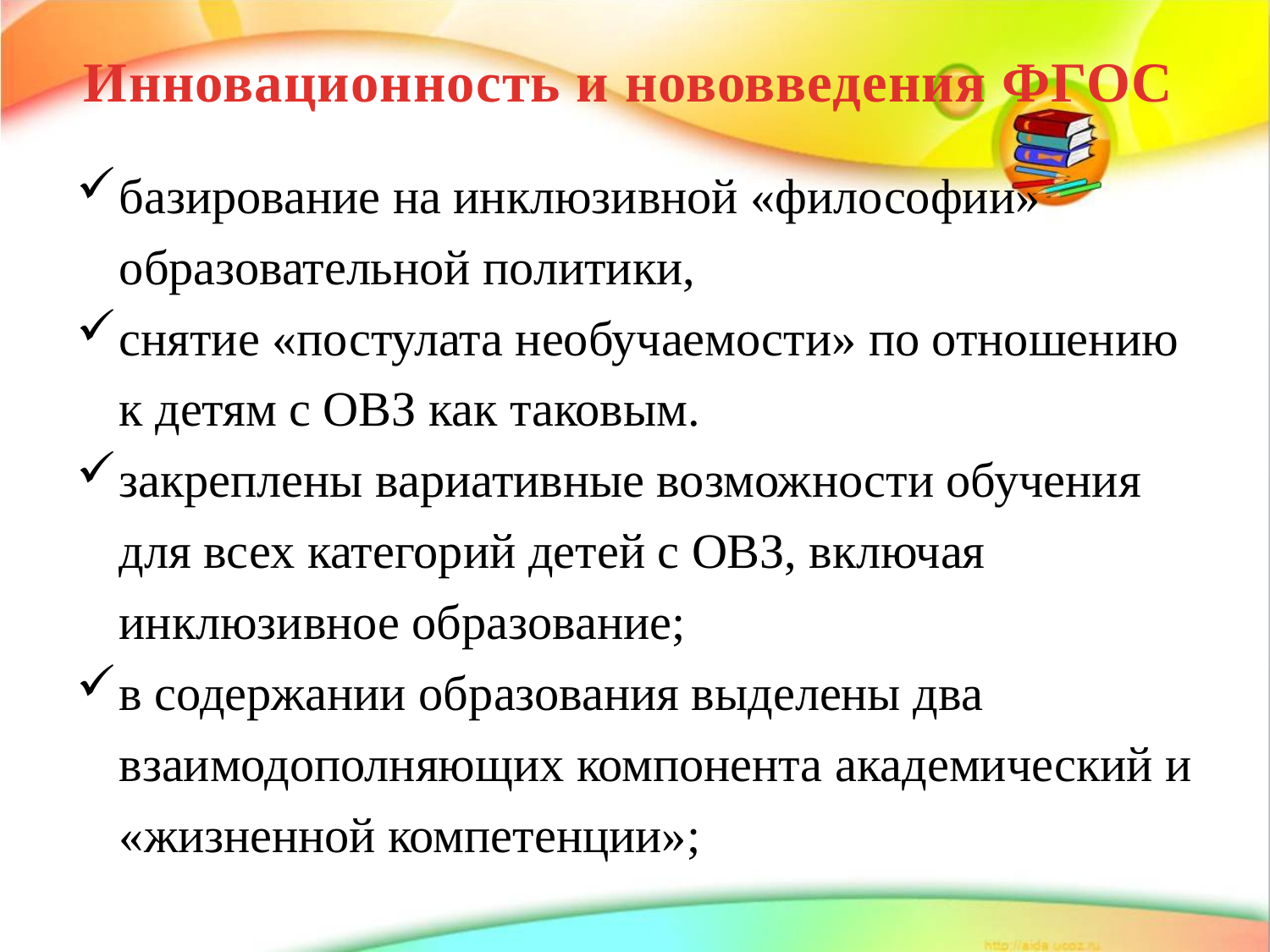

# Инновационность и нововведения ФГОС
базирование на инклюзивной «философии» образовательной политики,
снятие «постулата необучаемости» по отношению к детям с ОВЗ как таковым.
закреплены вариативные возможности обучения для всех категорий детей с ОВЗ, включая инклюзивное образование;
в содержании образования выделены два взаимодополняющих компонента академический и «жизненной компетенции»;